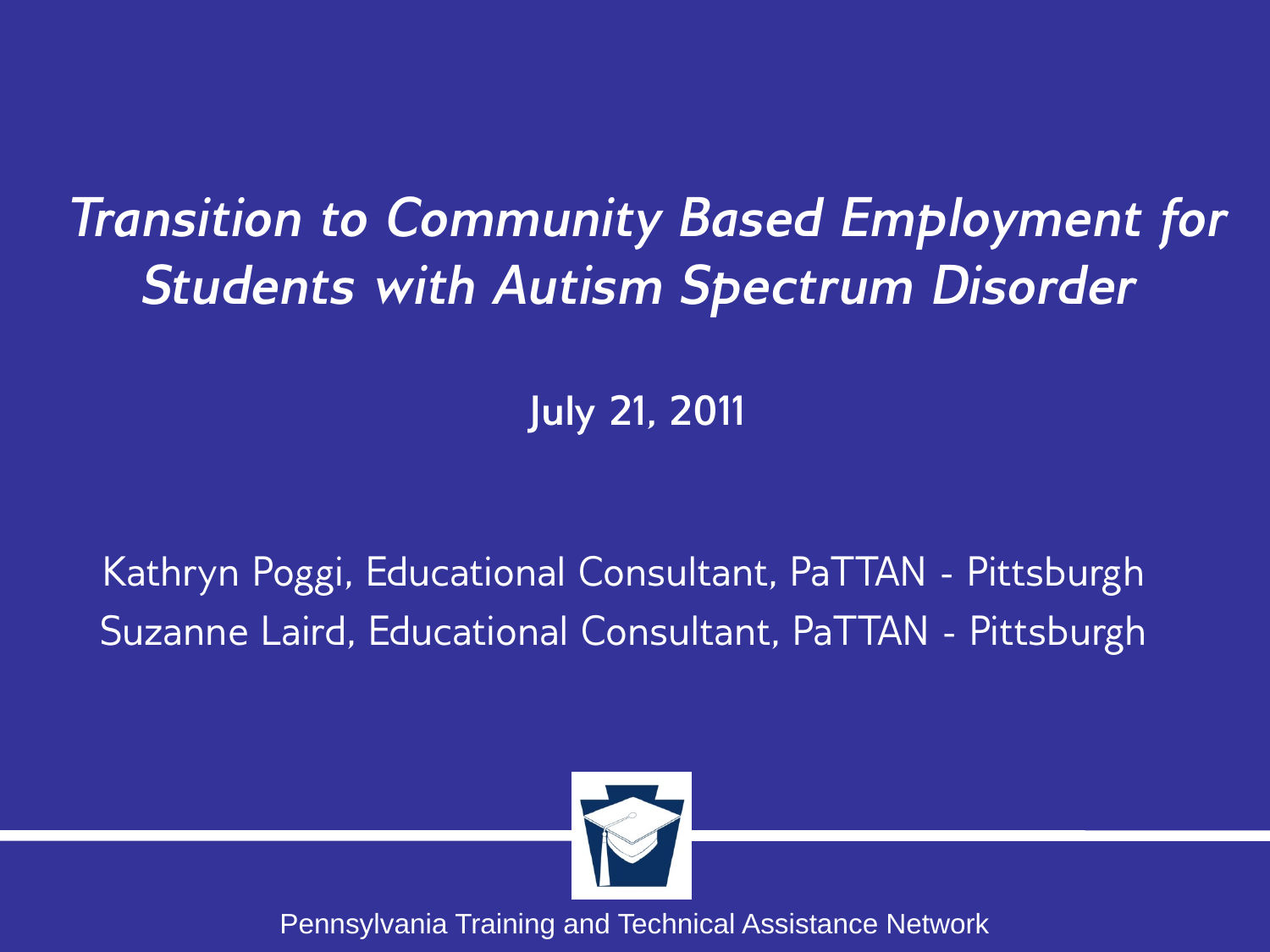

# Transition to Community Based Employment for Students with Autism Spectrum Disorder July 21, 2011
Kathryn Poggi, Educational Consultant, PaTTAN - Pittsburgh
Suzanne Laird, Educational Consultant, PaTTAN - Pittsburgh